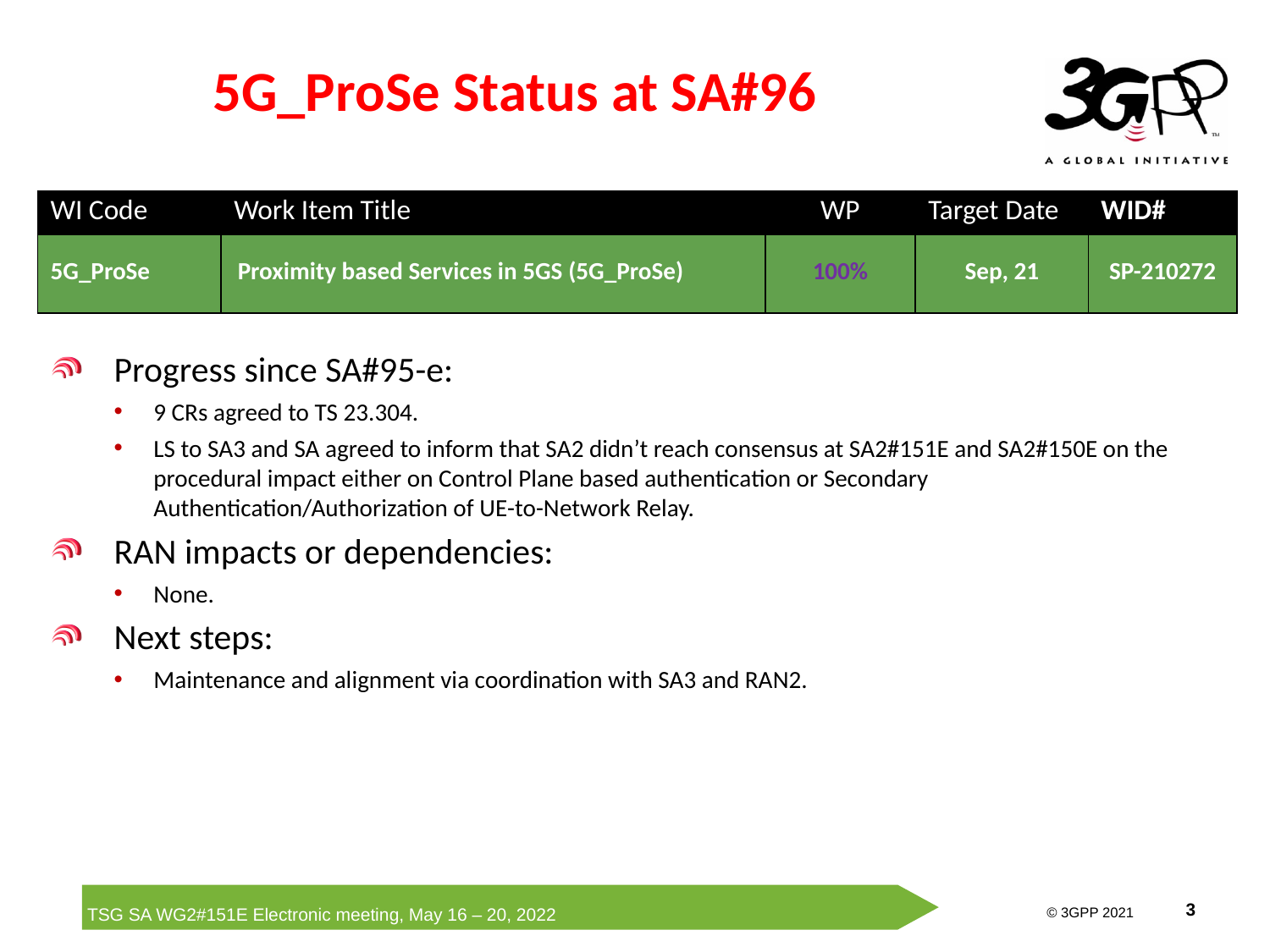

# 5G_ProSe Status at SA#96
| WI Code | Work Item Title | WP | Target Date | WID# |
| --- | --- | --- | --- | --- |
| 5G\_ProSe | Proximity based Services in 5GS (5G\_ProSe) | 100% | Sep, 21 | SP-210272 |
Progress since SA#95-e:
9 CRs agreed to TS 23.304.
LS to SA3 and SA agreed to inform that SA2 didn’t reach consensus at SA2#151E and SA2#150E on the procedural impact either on Control Plane based authentication or Secondary Authentication/Authorization of UE-to-Network Relay.
RAN impacts or dependencies:
None.
Next steps:
Maintenance and alignment via coordination with SA3 and RAN2.